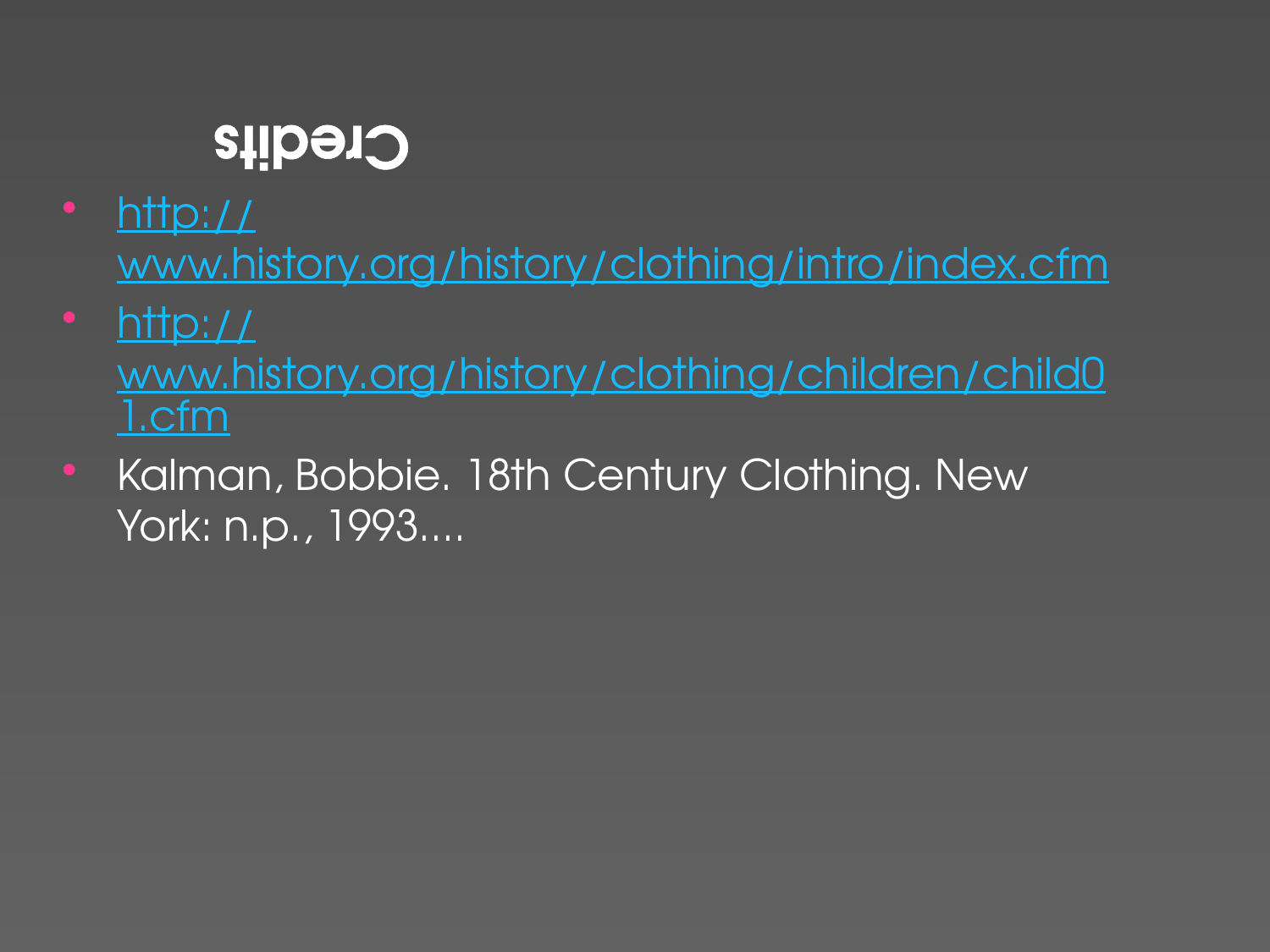

# Credits
http://www.history.org/history/clothing/intro/index.cfm
http://www.history.org/history/clothing/children/child01.cfm
Kalman, Bobbie. 18th Century Clothing. New York: n.p., 1993....